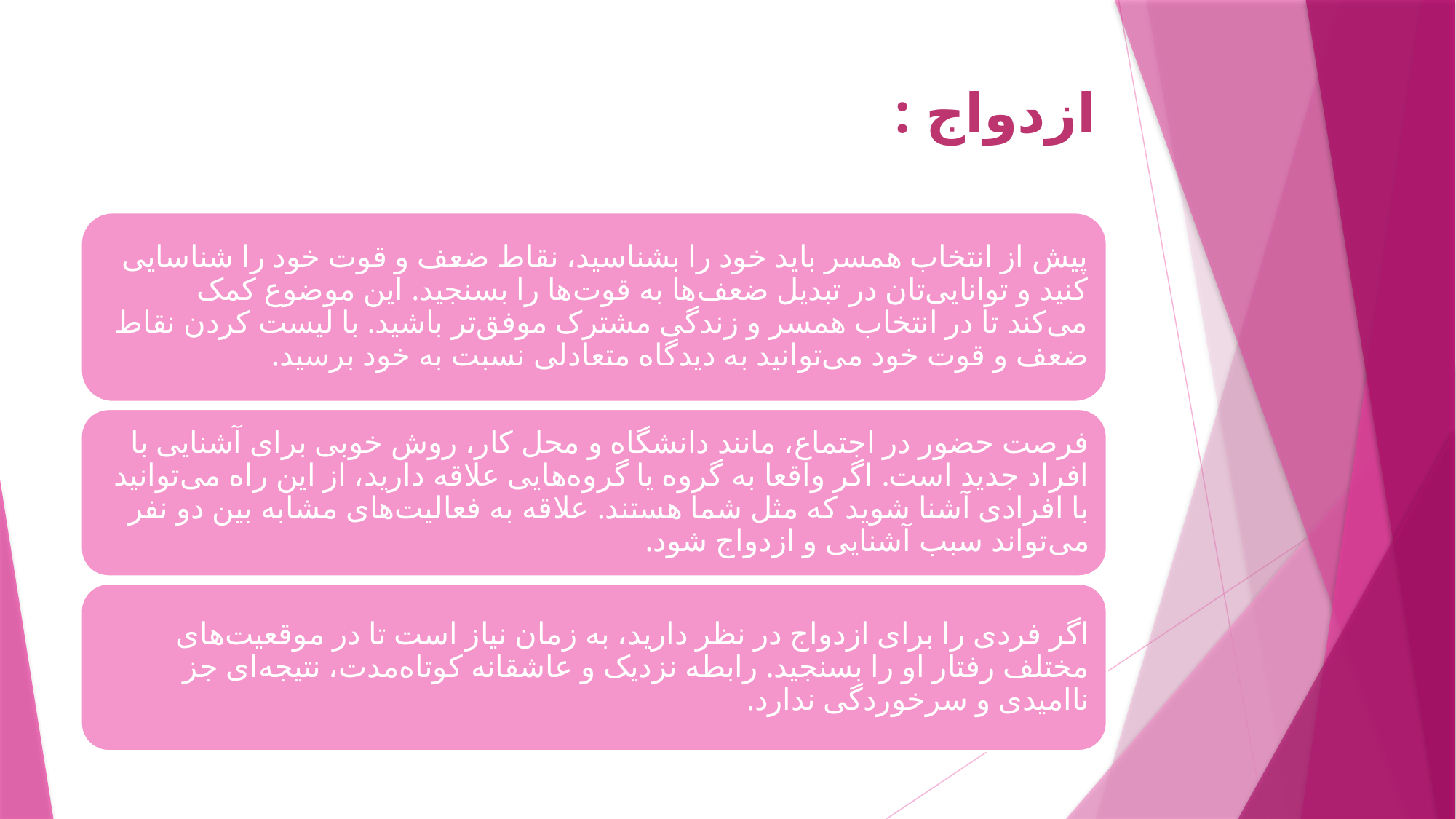

# ازدواج :
پیش از انتخاب همسر باید خود را بشناسید، نقاط ضعف و قوت خود را شناسایی کنید و توانایی‌تان در تبدیل ضعف‌ها به قوت‌ها را بسنجید. این موضوع کمک می‌کند تا در انتخاب همسر و زندگی مشترک موفق‌تر باشید. با لیست کردن نقاط ضعف و قوت خود می‌توانید به دیدگاه متعادلی نسبت به خود برسید.
فرصت‌ حضور در اجتماع، مانند دانشگاه و محل کار، روش خوبی برای آشنایی با افراد جدید است. اگر واقعا به گروه یا گروه‌هایی علاقه دارید، از این راه می‌توانید با افرادی آشنا شوید که مثل شما هستند. علاقه به فعالیت‌های مشابه بین دو نفر می‌تواند سبب آشنایی و ازدواج شود.
اگر فردی را برای ازدواج در نظر دارید، به زمان نیاز است تا در موقعیت‌های مختلف رفتار او را بسنجید. رابطه نزدیک و عاشقانه کوتاه‌مدت، نتیجه‌ای جز ناامیدی و سرخوردگی ندارد.